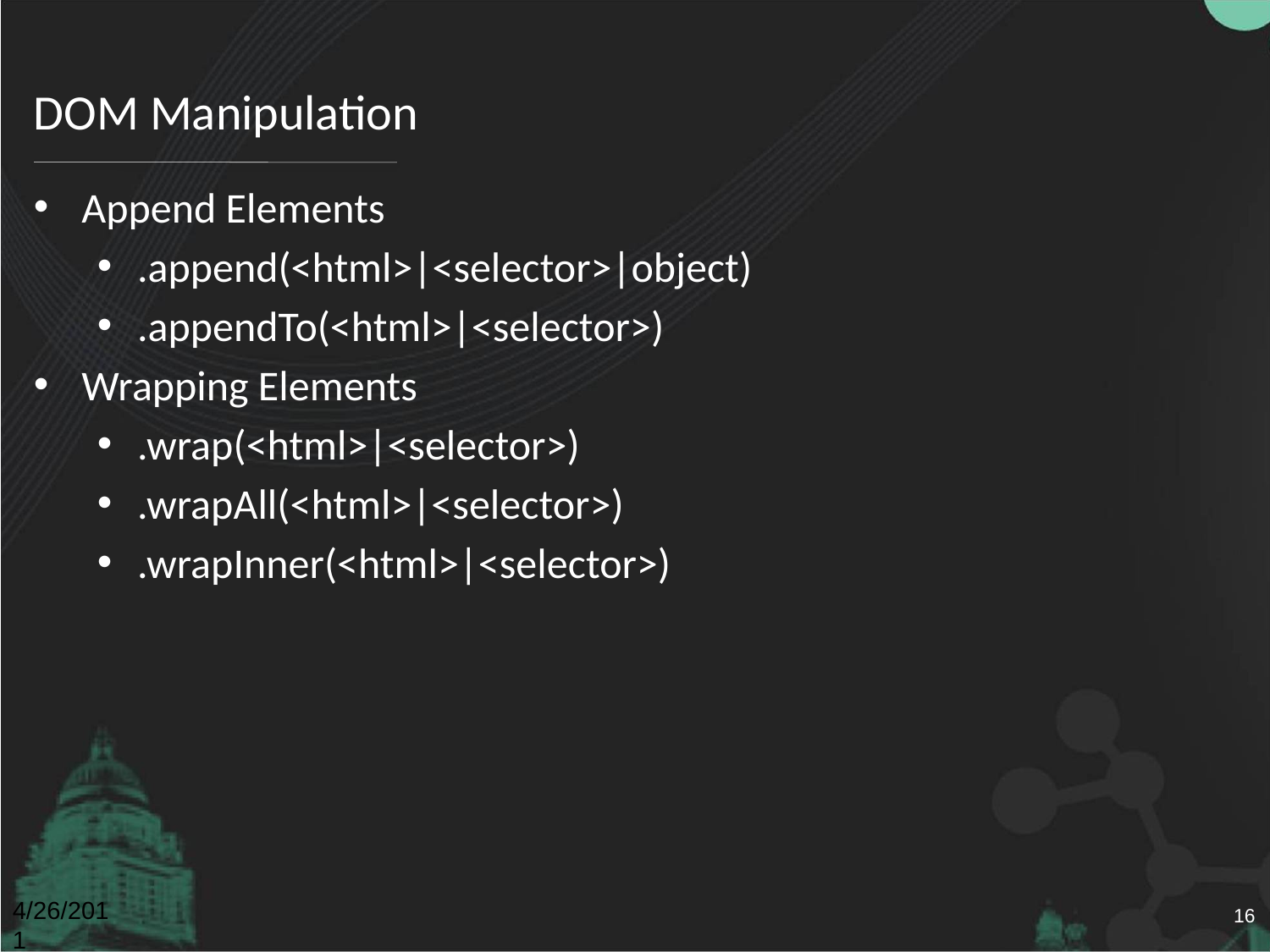

# DOM Manipulation
Append Elements
.append(<html>|<selector>|object)
.appendTo(<html>|<selector>)
Wrapping Elements
.wrap(<html>|<selector>)
.wrapAll(<html>|<selector>)
.wrapInner(<html>|<selector>)

4/26/2011
16